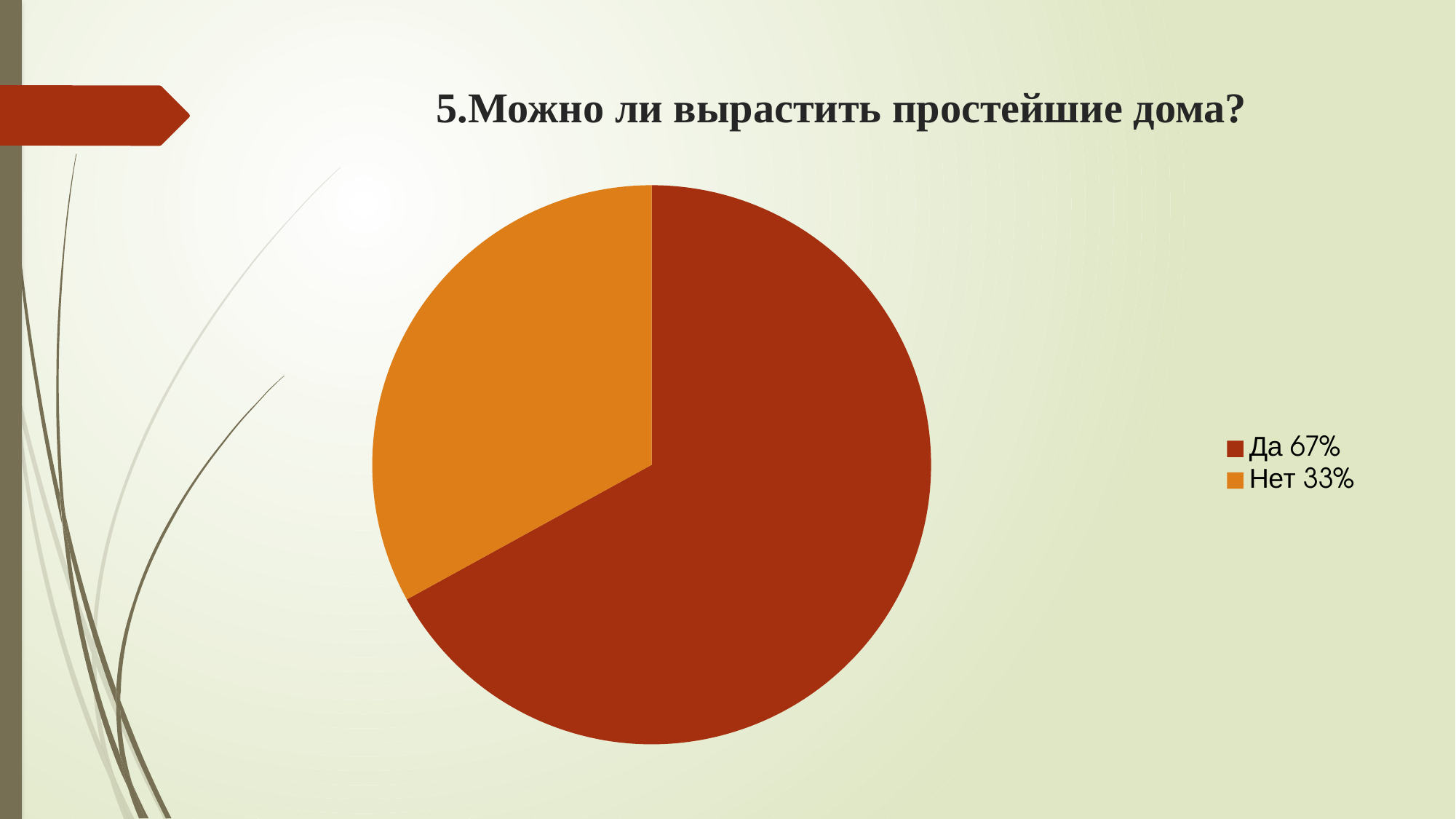

# 5.Можно ли вырастить простейшие дома?

### Chart

| Category | Столбец1 |
|---|---|
| Да 67% | 0.6700000000000002 |
| Нет 33% | 0.33000000000000007 |